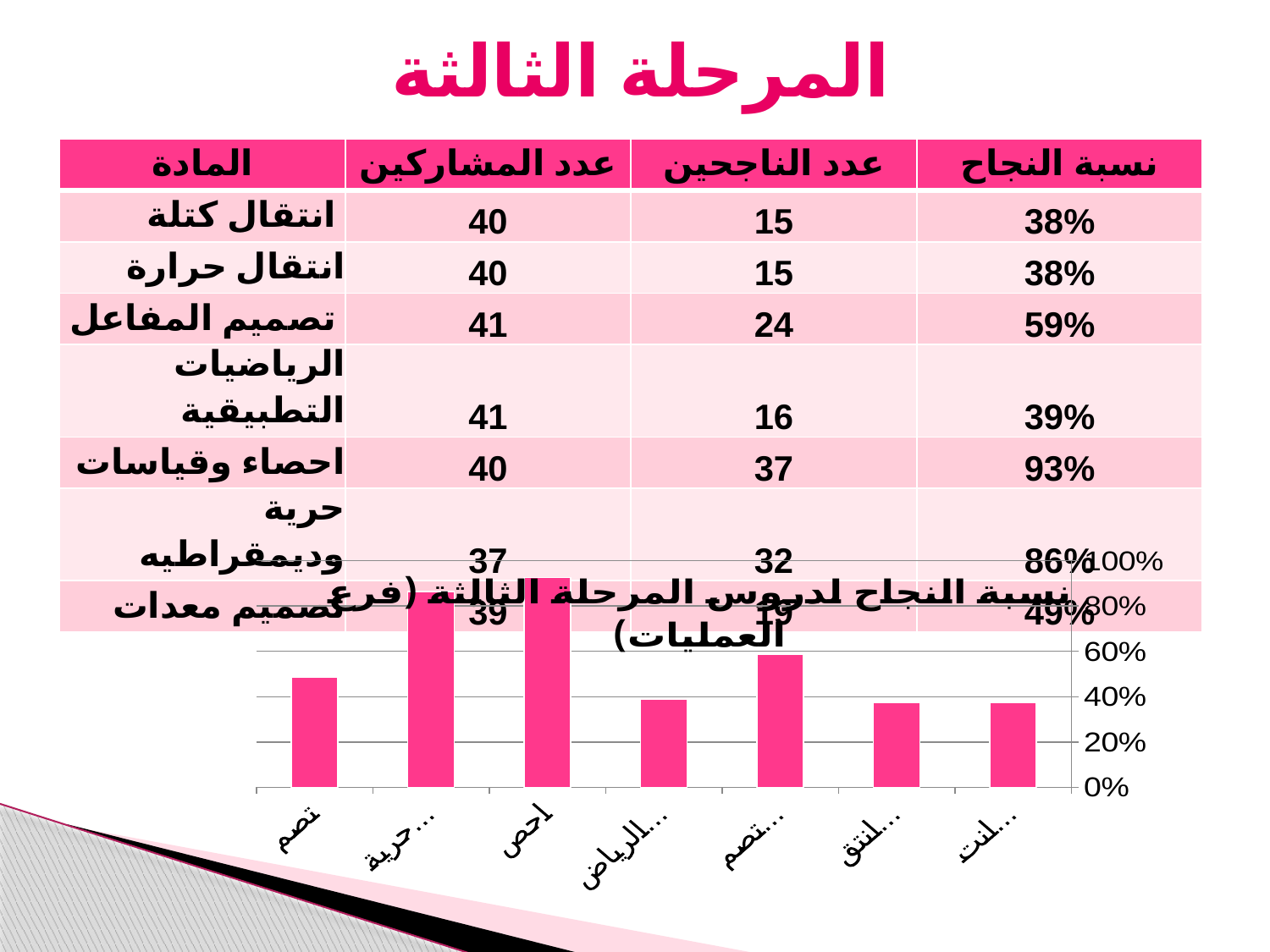

# المرحلة الثالثة
| المادة | عدد المشاركين | عدد الناجحين | نسبة النجاح |
| --- | --- | --- | --- |
| انتقال كتلة | 40 | 15 | 38% |
| انتقال حرارة | 40 | 15 | 38% |
| تصميم المفاعل | 41 | 24 | 59% |
| الرياضيات التطبيقية | 41 | 16 | 39% |
| احصاء وقياسات | 40 | 37 | 93% |
| حرية وديمقراطيه | 37 | 32 | 86% |
| تصميم معدات | 39 | 19 | 49% |

### Chart: نسبة النجاح لدروس المرحلة الثالثة (فرع العمليات)

| Category |  |
|---|---|
|  انتقال كتلة | 0.37500000000000006 |
| انتقال حرارة | 0.37500000000000006 |
|  تصميم المفاعل | 0.5853658536585367 |
| الرياضيات التطبيقية | 0.3902439024390244 |
| احصاء وقياسات | 0.925 |
| حرية وديمقراطيه | 0.8648648648648649 |
| تصميم معدات | 0.4871794871794873 |